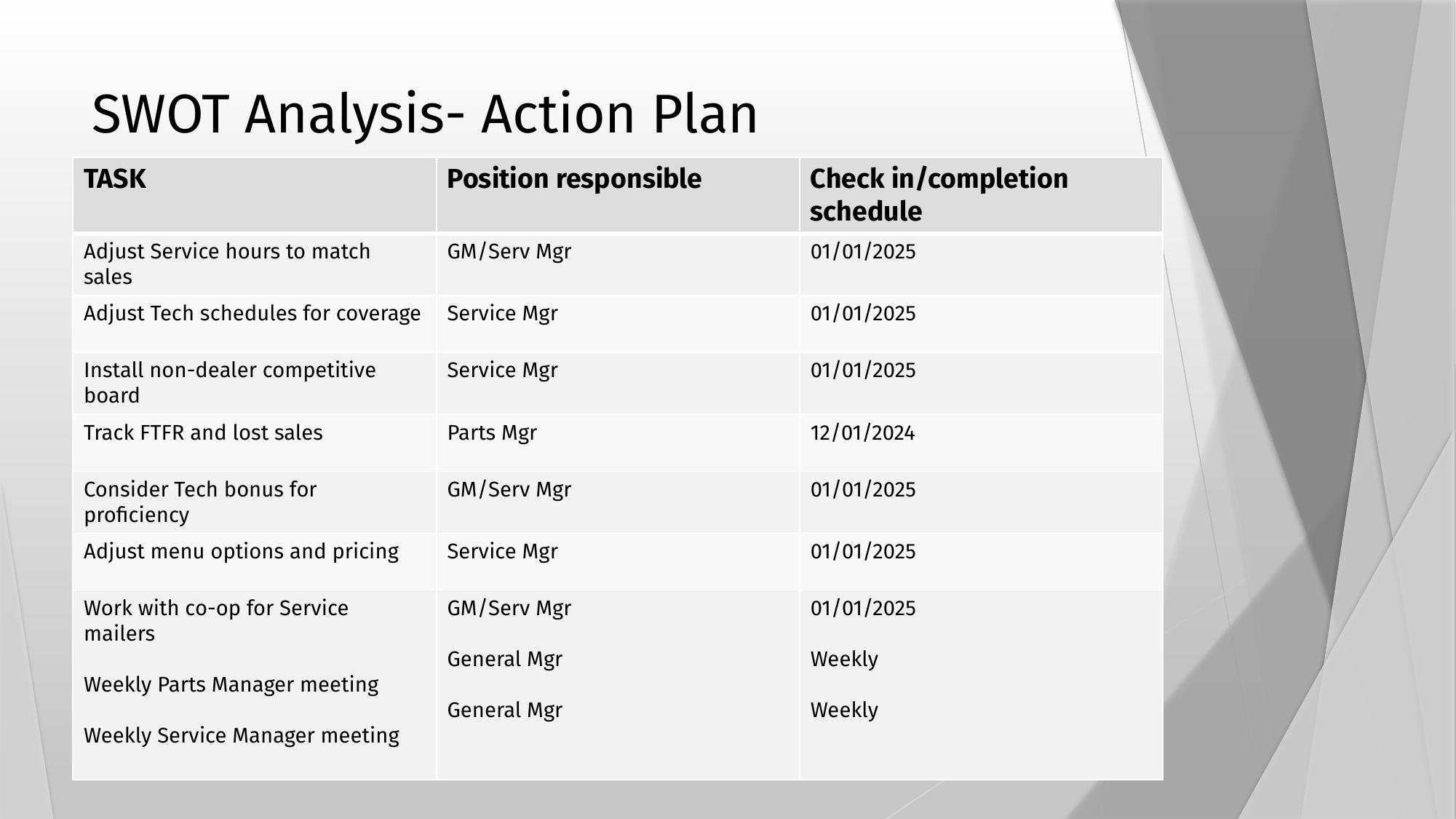

# SWOT Analysis- Action Plan
| TASK | Position responsible | Check in/completion schedule |
| --- | --- | --- |
| Adjust Service hours to match sales | GM/Serv Mgr | 01/01/2025 |
| Adjust Tech schedules for coverage | Service Mgr | 01/01/2025 |
| Install non-dealer competitive board | Service Mgr | 01/01/2025 |
| Track FTFR and lost sales | Parts Mgr | 12/01/2024 |
| Consider Tech bonus for proficiency | GM/Serv Mgr | 01/01/2025 |
| Adjust menu options and pricing | Service Mgr | 01/01/2025 |
| Work with co-op for Service mailers Weekly Parts Manager meeting Weekly Service Manager meeting | GM/Serv Mgr General Mgr General Mgr | 01/01/2025 Weekly Weekly |
Action Plan